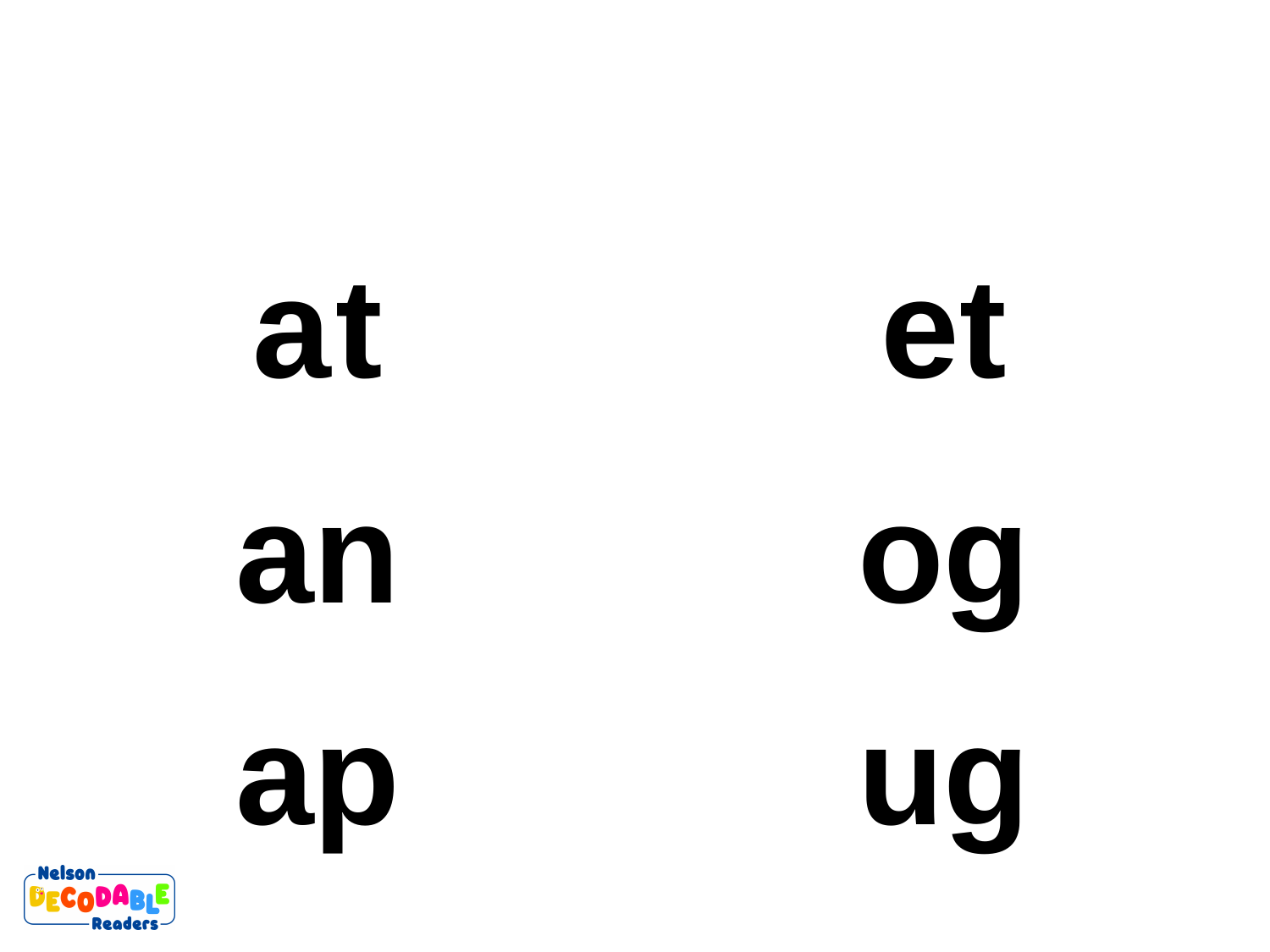

a t
et
an
og
ap
ug